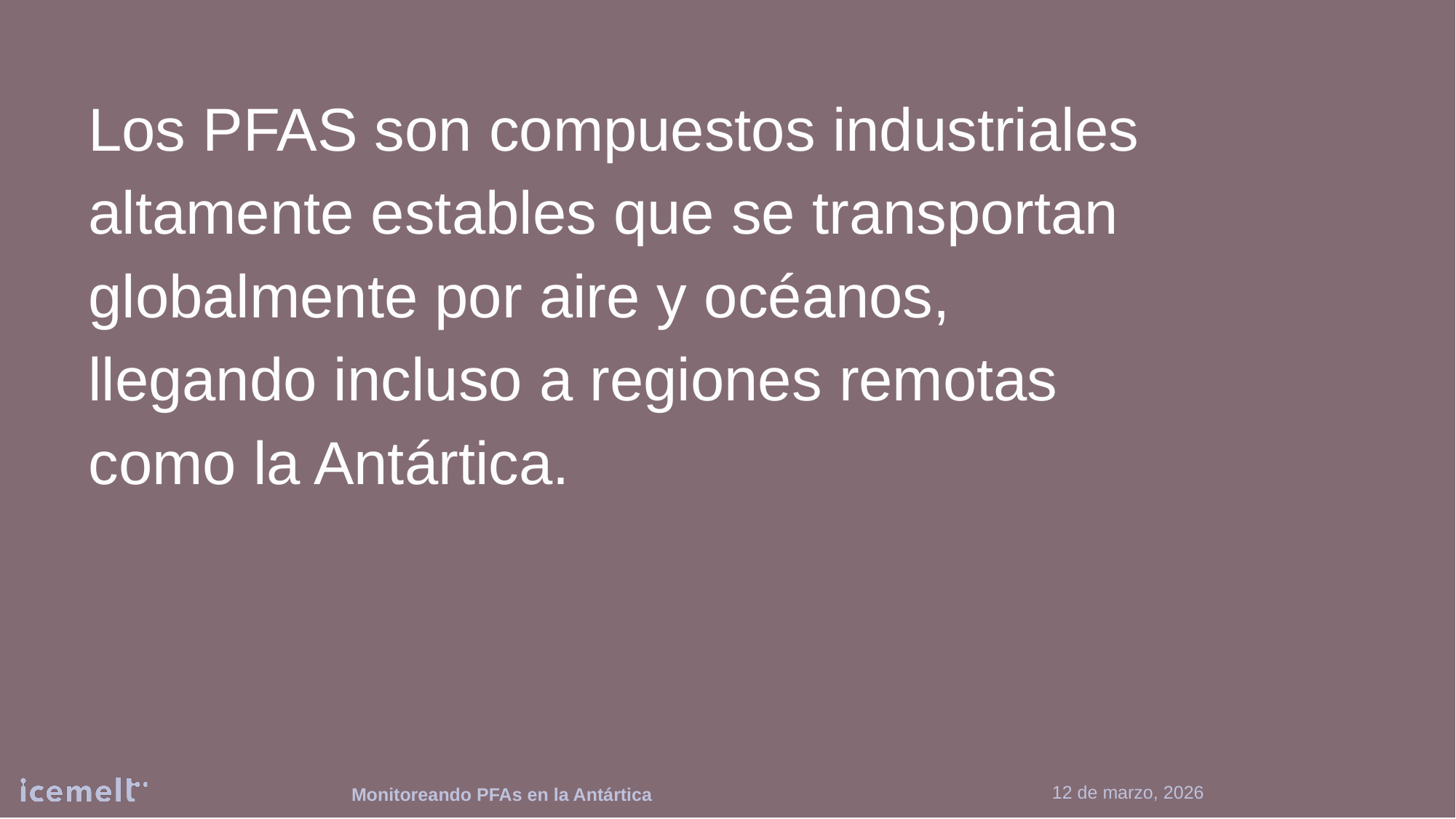

Los PFAS son compuestos industriales altamente estables que se transportan globalmente por aire y océanos, llegando incluso a regiones remotas como la Antártica.
12 de marzo, 2026
Monitoreando PFAs en la Antártica